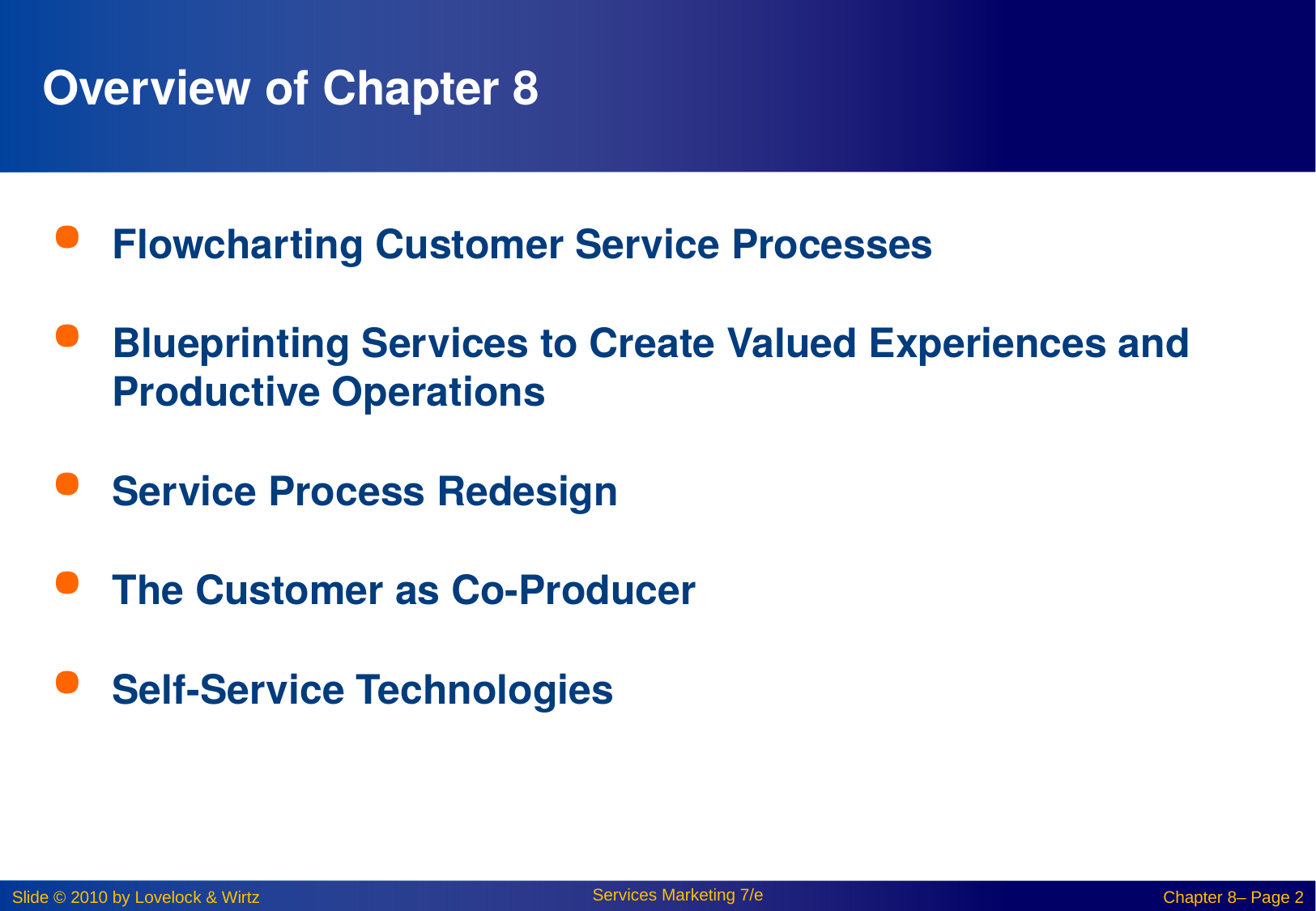

# Overview of Chapter 8
Flowcharting Customer Service Processes
Blueprinting Services to Create Valued Experiences and Productive Operations
Service Process Redesign
The Customer as Co-Producer
Self-Service Technologies